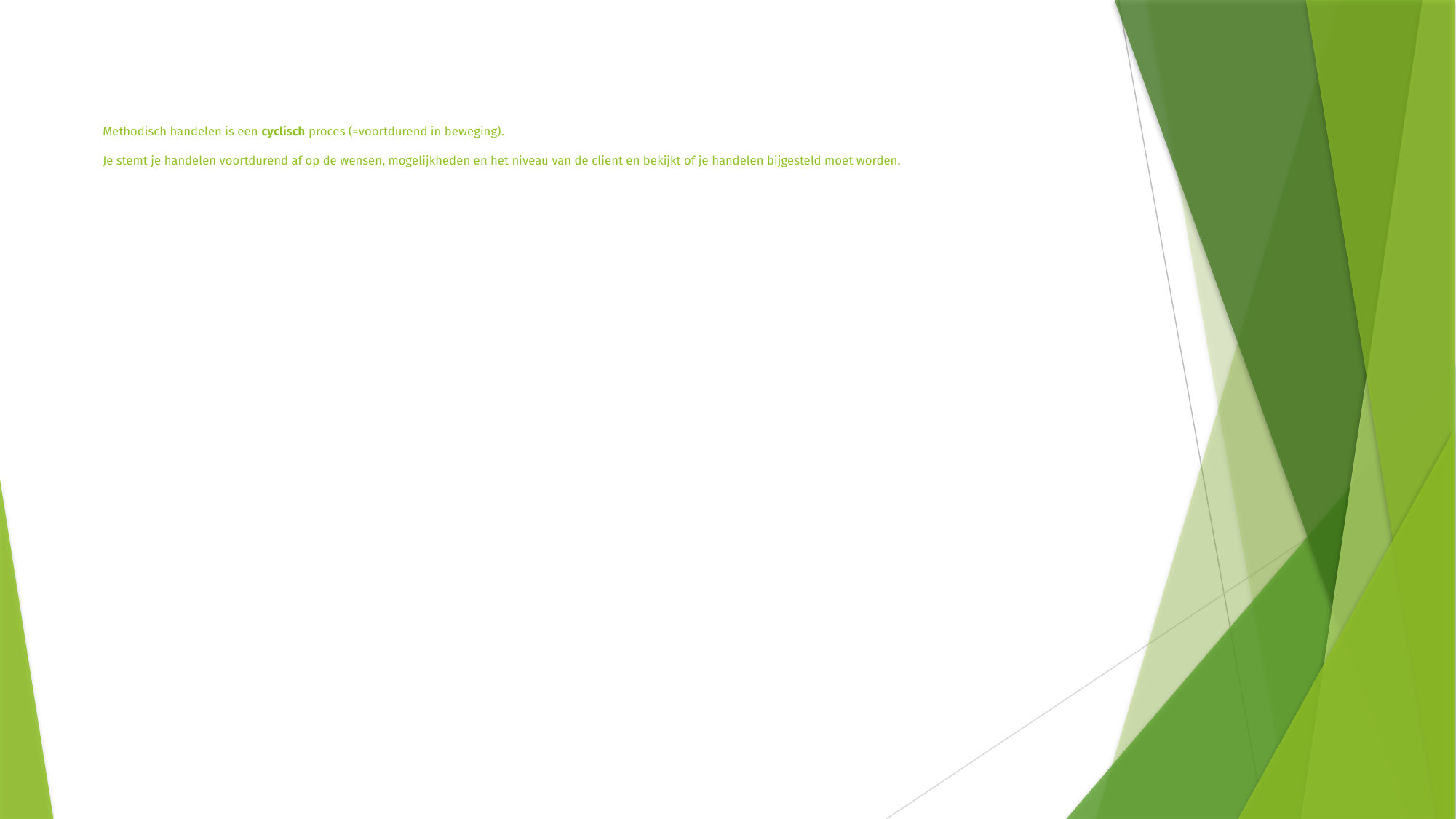

# Methodisch handelen is een cyclisch proces (=voortdurend in beweging). Je stemt je handelen voortdurend af op de wensen, mogelijkheden en het niveau van de client en bekijkt of je handelen bijgesteld moet worden.